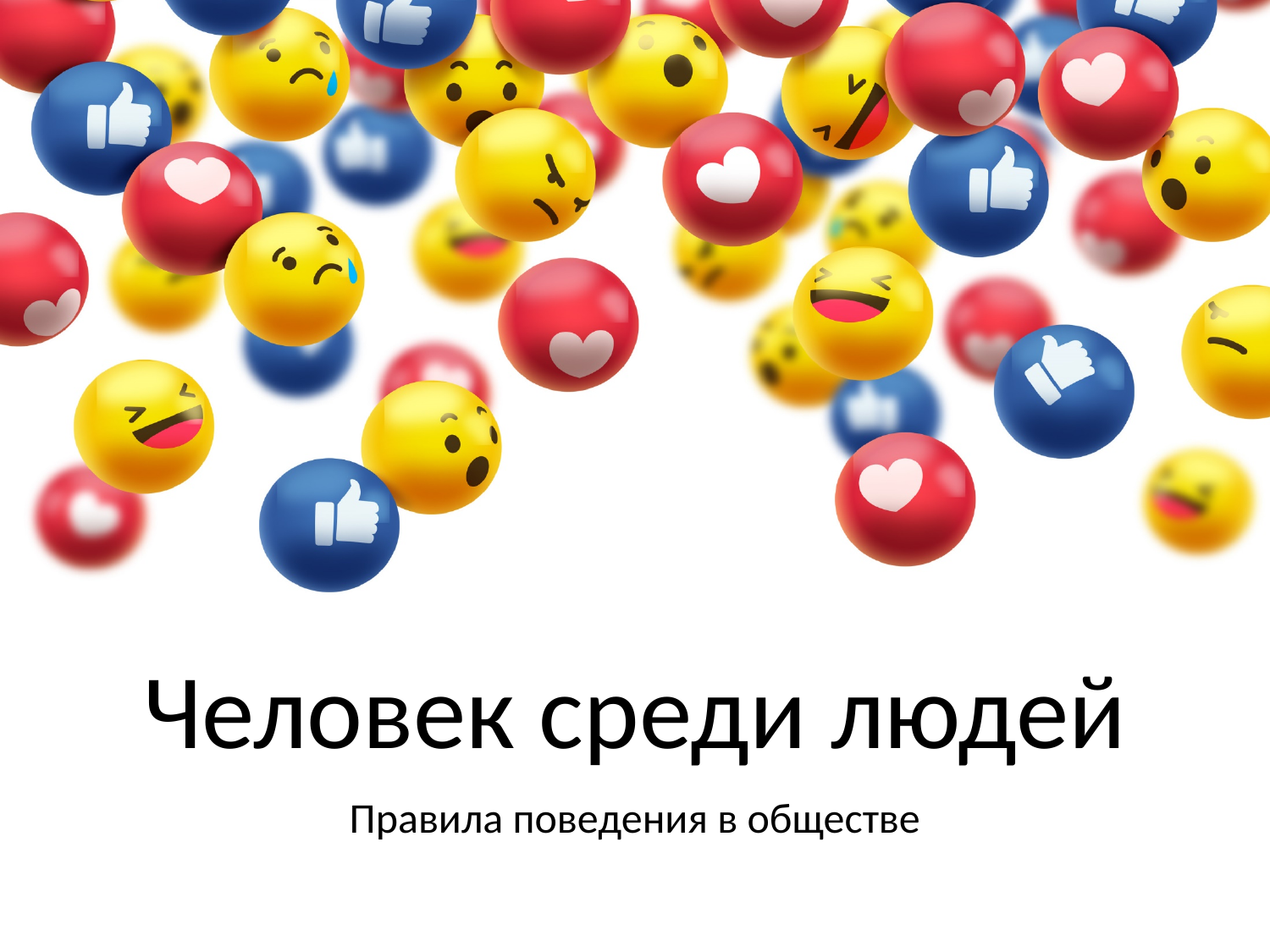

# Человек среди людей
Правила поведения в обществе